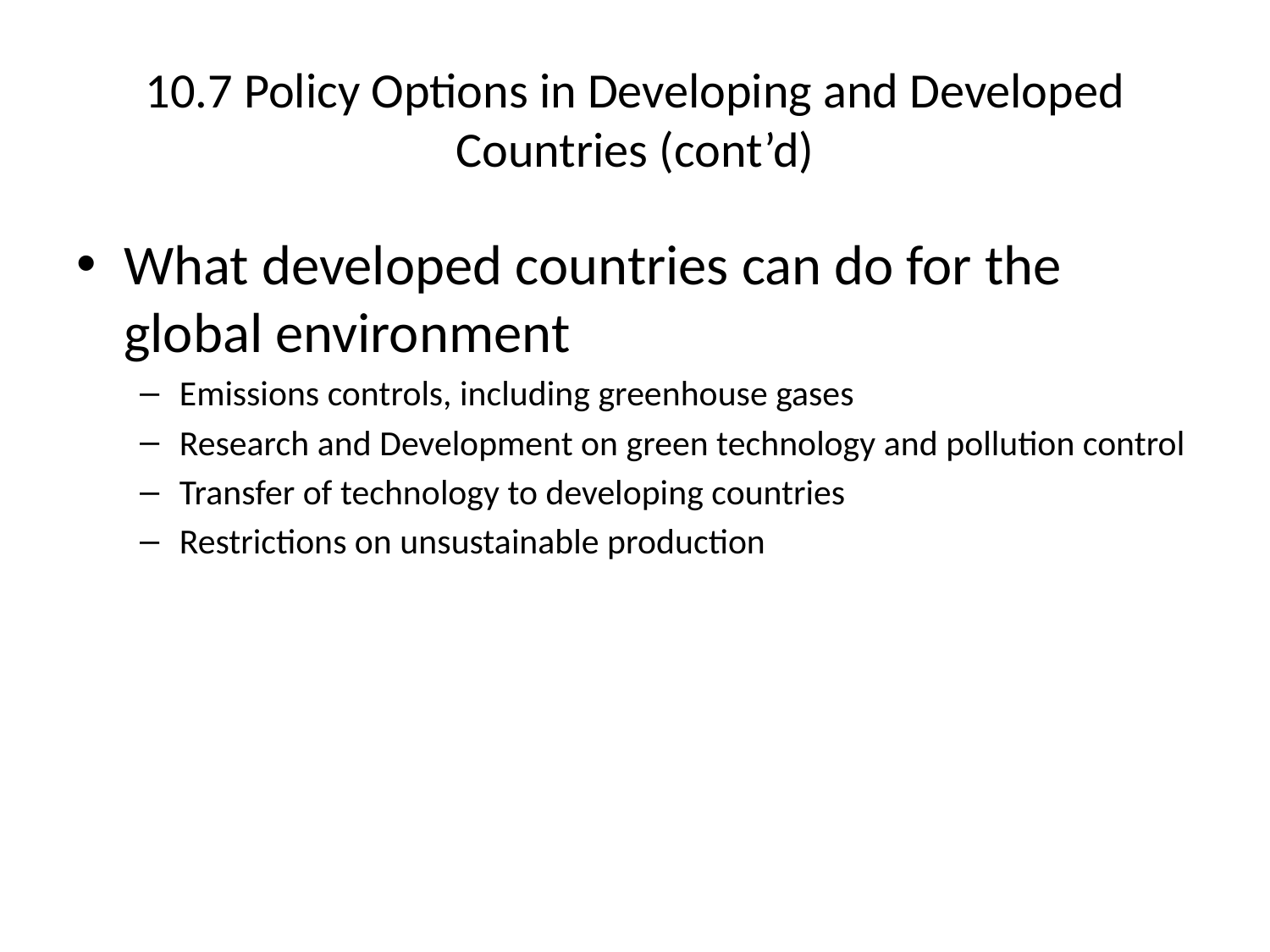

10.7 Policy Options in Developing and Developed Countries (cont’d)
What developed countries can do for the global environment
Emissions controls, including greenhouse gases
Research and Development on green technology and pollution control
Transfer of technology to developing countries
Restrictions on unsustainable production